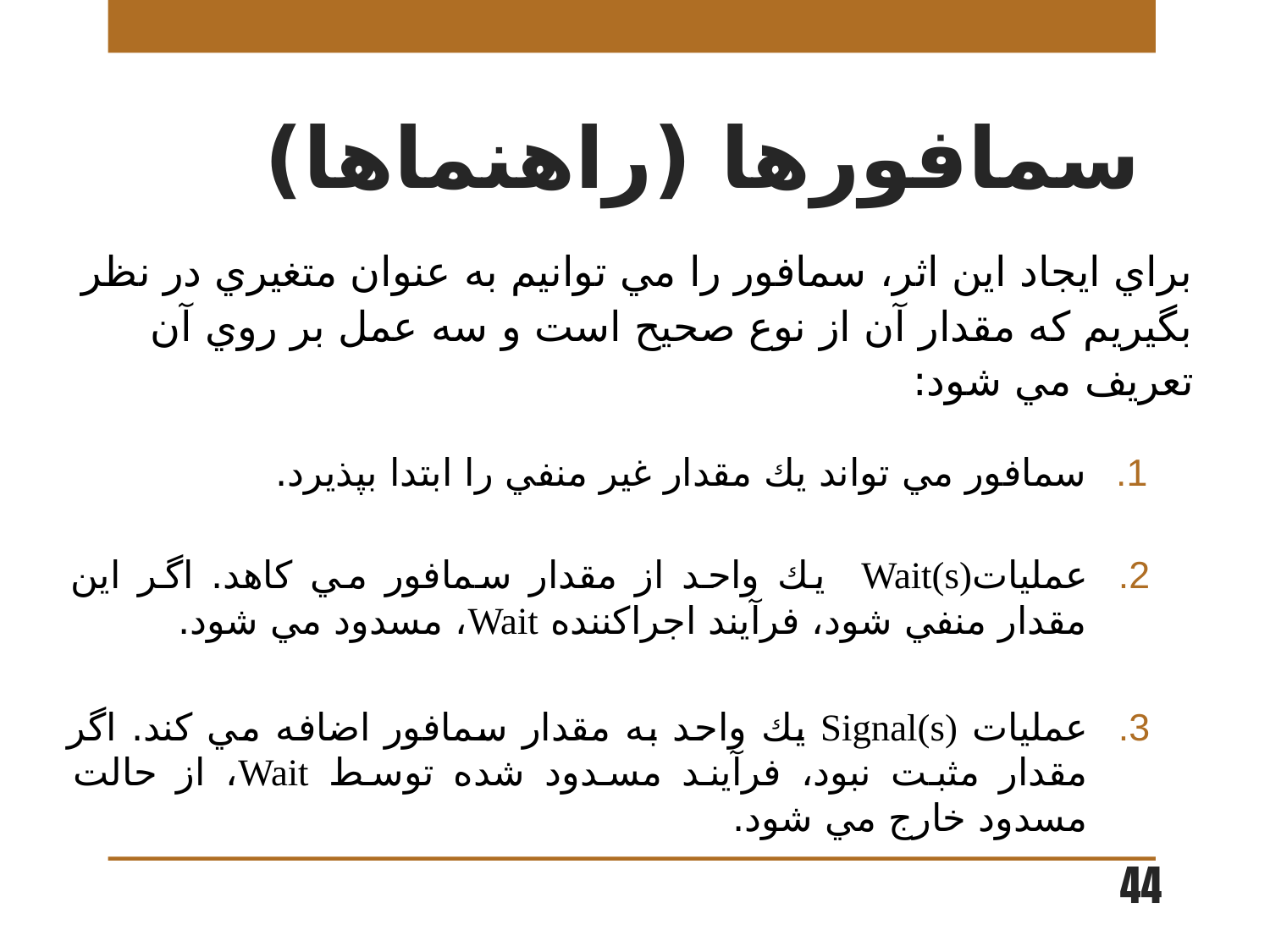

# سمافورها (راهنماها)
براي ايجاد اين اثر، سمافور را مي توانيم به عنوان متغيري در نظر بگيريم كه مقدار آن از نوع صحيح است و سه عمل بر روي آن تعريف مي شود:

سمافور مي تواند يك مقدار غير منفي را ابتدا بپذيرد.

عملياتWait(s)  يك واحد از مقدار سمافور مي كاهد. اگر اين مقدار منفي شود، فرآيند اجراكننده Wait، مسدود مي شود.

عمليات Signal(s) يك واحد به مقدار سمافور اضافه مي كند. اگر مقدار مثبت نبود، فرآيند مسدود شده توسط Wait، از حالت مسدود خارج مي شود.
44